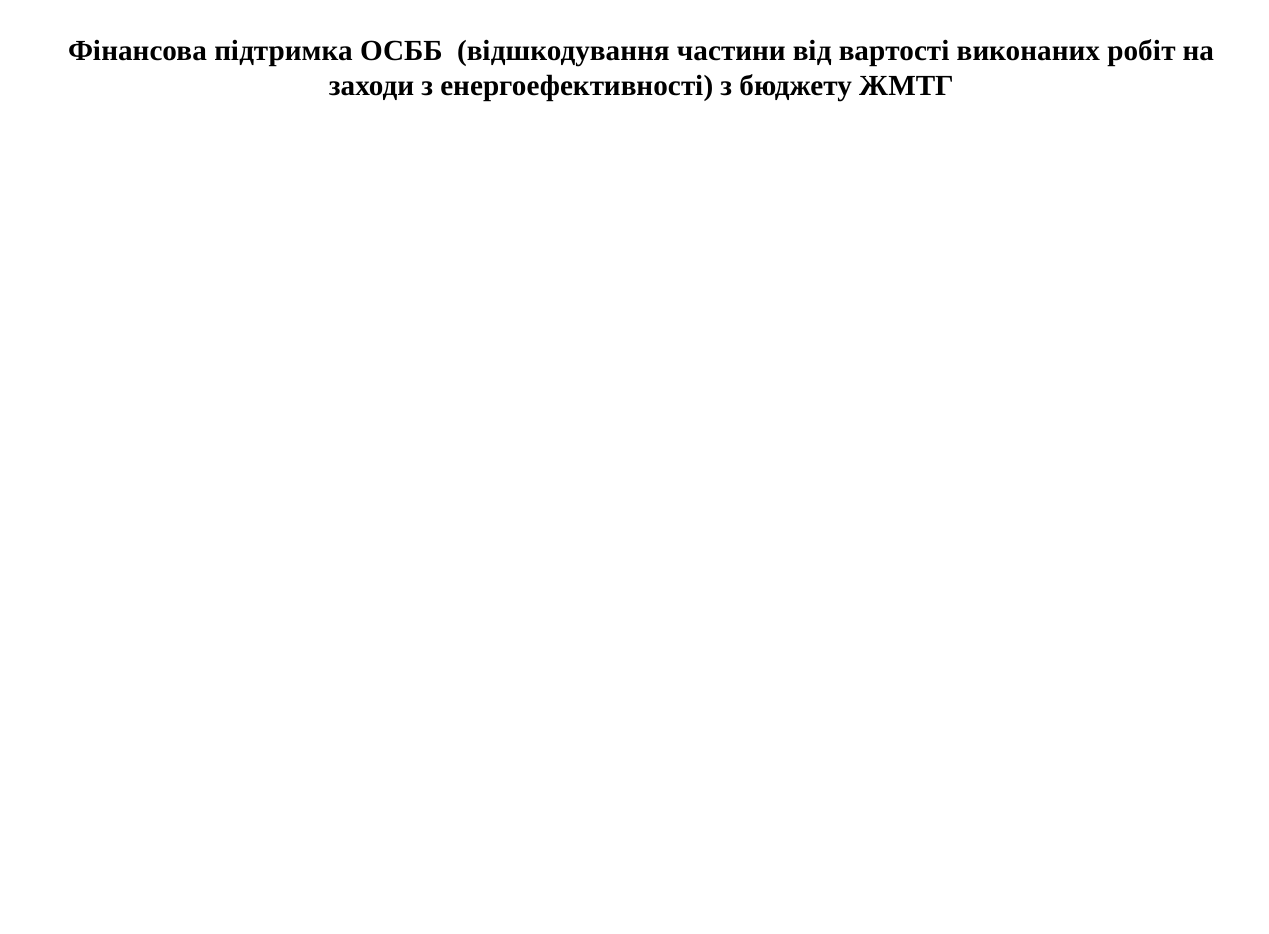

Фінансова підтримка ОСББ  (відшкодування частини від вартості виконаних робіт на заходи з енергоефективності) з бюджету ЖМТГ

[unsupported chart]